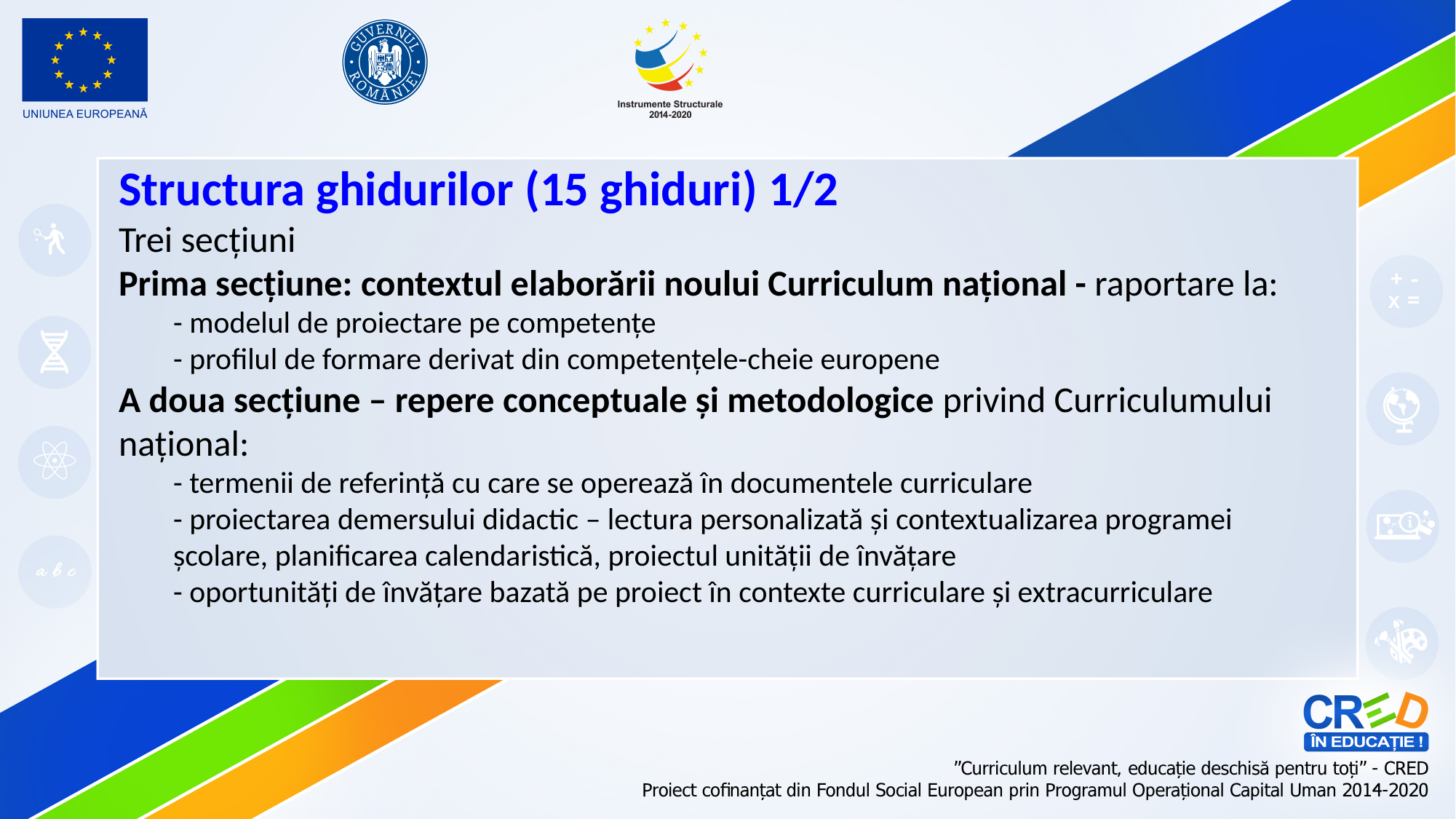

Structura ghidurilor (15 ghiduri) 1/2
Trei secțiuni
Prima secțiune: contextul elaborării noului Curriculum național - raportare la:
- modelul de proiectare pe competențe
- profilul de formare derivat din competențele-cheie europene
A doua secțiune – repere conceptuale și metodologice privind Curriculumului național:
- termenii de referință cu care se operează în documentele curriculare
- proiectarea demersului didactic – lectura personalizată și contextualizarea programei școlare, planificarea calendaristică, proiectul unității de învățare
- oportunități de învățare bazată pe proiect în contexte curriculare și extracurriculare
”Curriculum relevant, educație deschisă pentru toți” - CRED
Proiect cofinanțat din Fondul Social European prin Programul Operațional Capital Uman 2014-2020